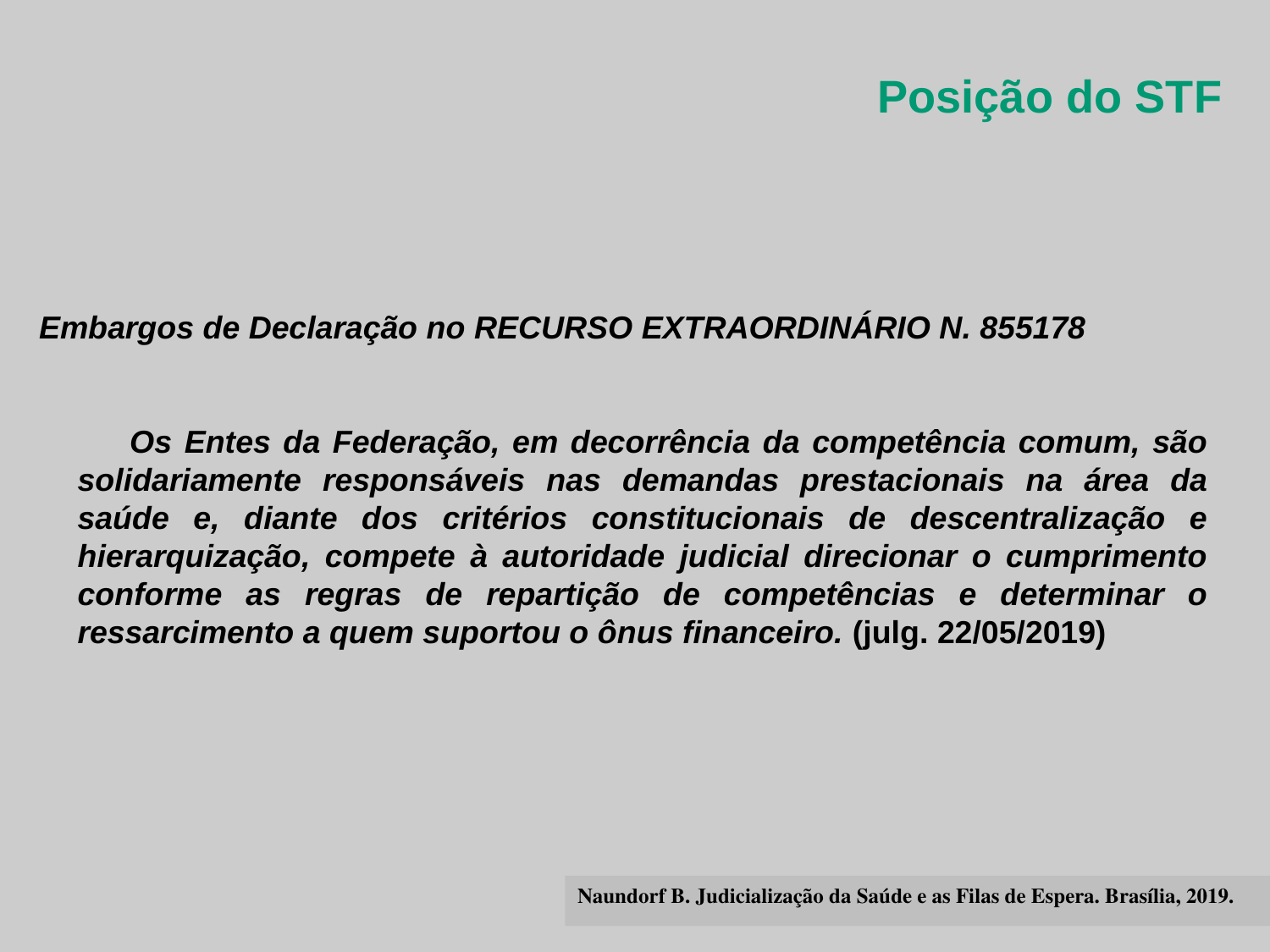

Posição do STF

 Embargos de Declaração no RECURSO EXTRAORDINÁRIO N. 855178

Os Entes da Federação, em decorrência da competência comum, são solidariamente responsáveis nas demandas prestacionais na área da saúde e, diante dos critérios constitucionais de descentralização e hierarquização, compete à autoridade judicial direcionar o cumprimento conforme as regras de repartição de competências e determinar o ressarcimento a quem suportou o ônus financeiro. (julg. 22/05/2019)